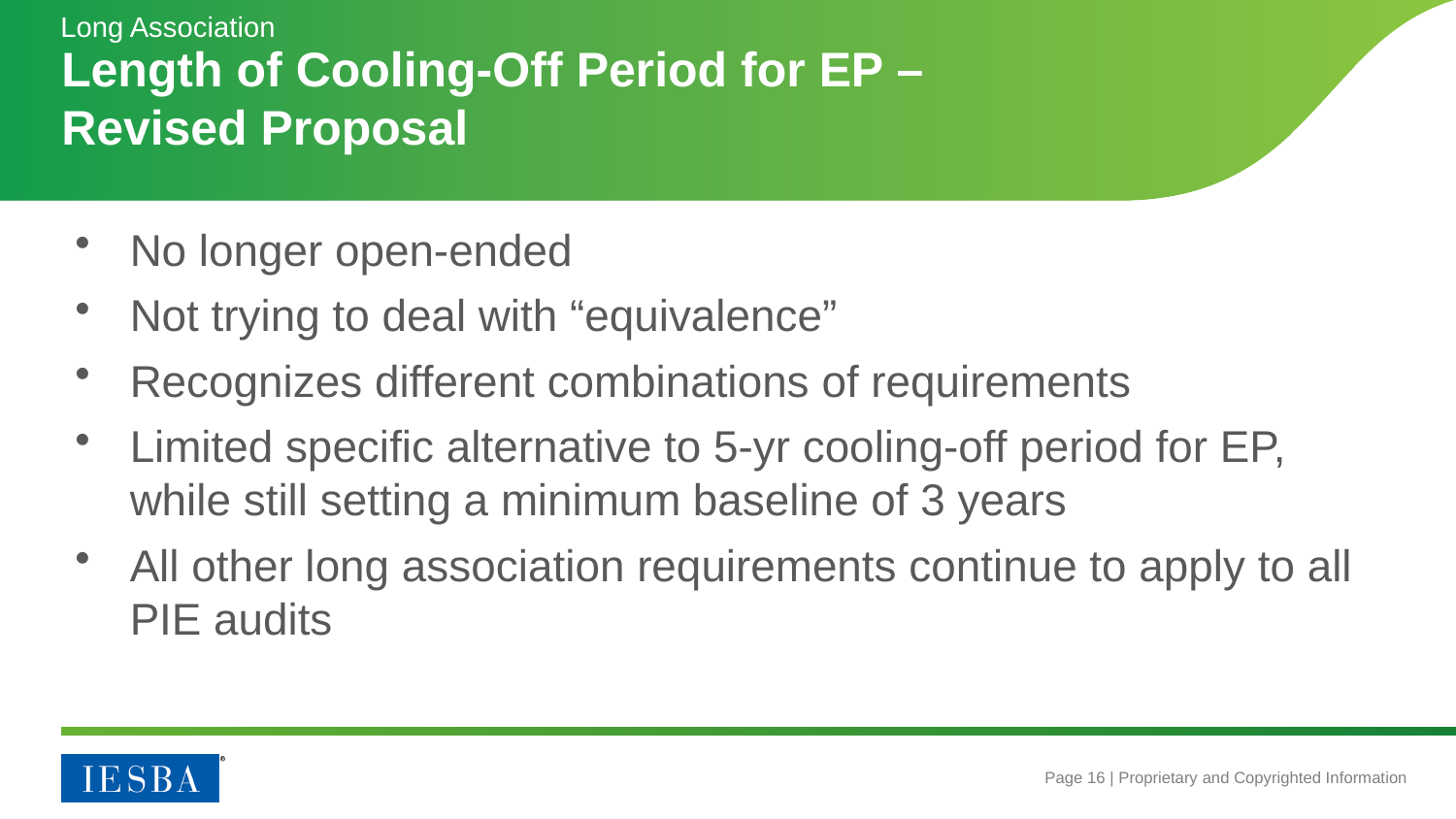

Long Association

# Length of Cooling-Off Period for EP – Revised Proposal

No longer open-ended
Not trying to deal with “equivalence”
Recognizes different combinations of requirements
Limited specific alternative to 5-yr cooling-off period for EP, while still setting a minimum baseline of 3 years
All other long association requirements continue to apply to all PIE audits